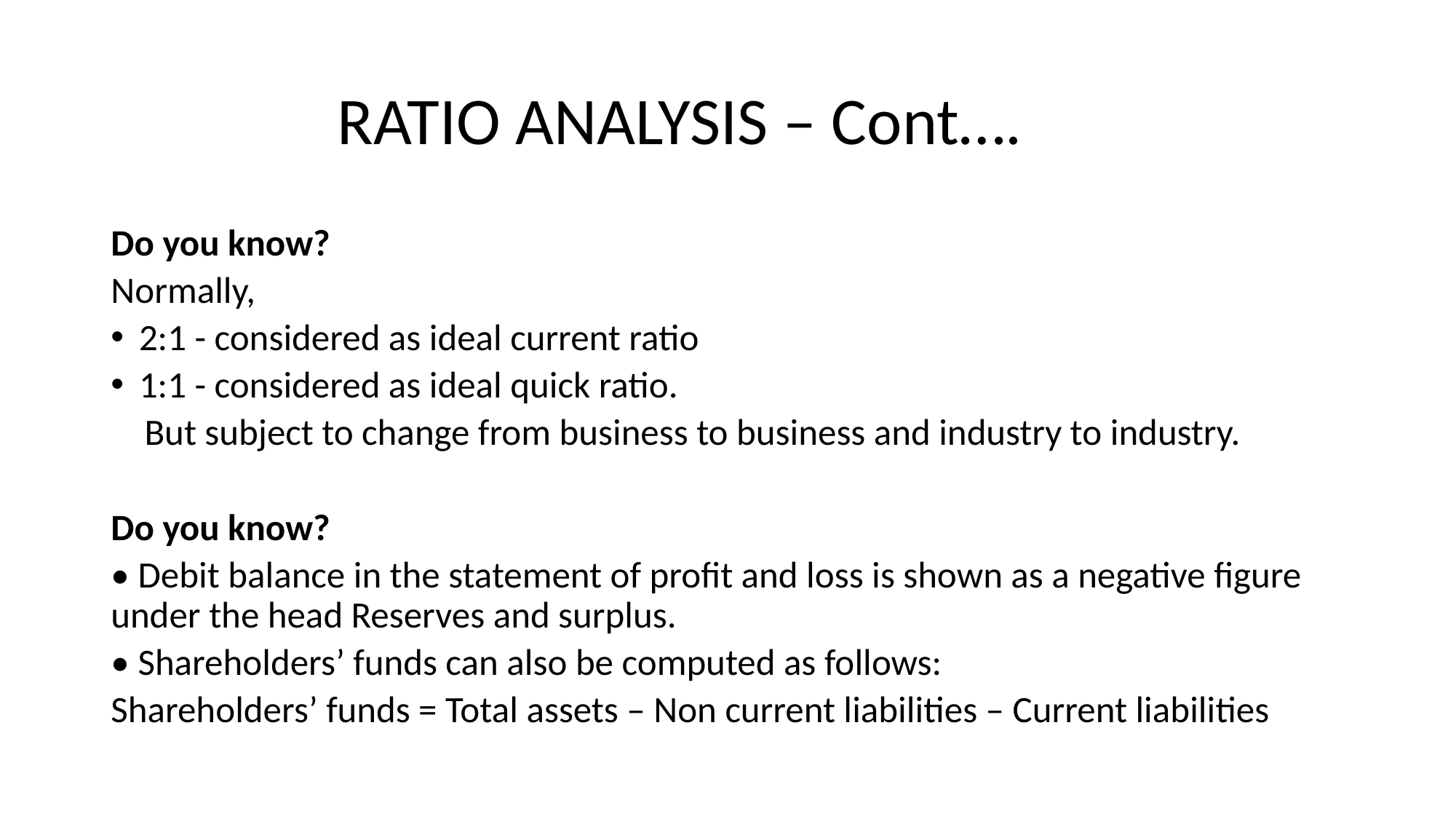

# RATIO ANALYSIS – Cont….
Do you know?
Normally,
2:1 - considered as ideal current ratio
1:1 - considered as ideal quick ratio.
    But subject to change from business to business and industry to industry.

Do you know?
• Debit balance in the statement of profit and loss is shown as a negative figure under the head Reserves and surplus.
• Shareholders’ funds can also be computed as follows:
Shareholders’ funds = Total assets – Non current liabilities – Current liabilities